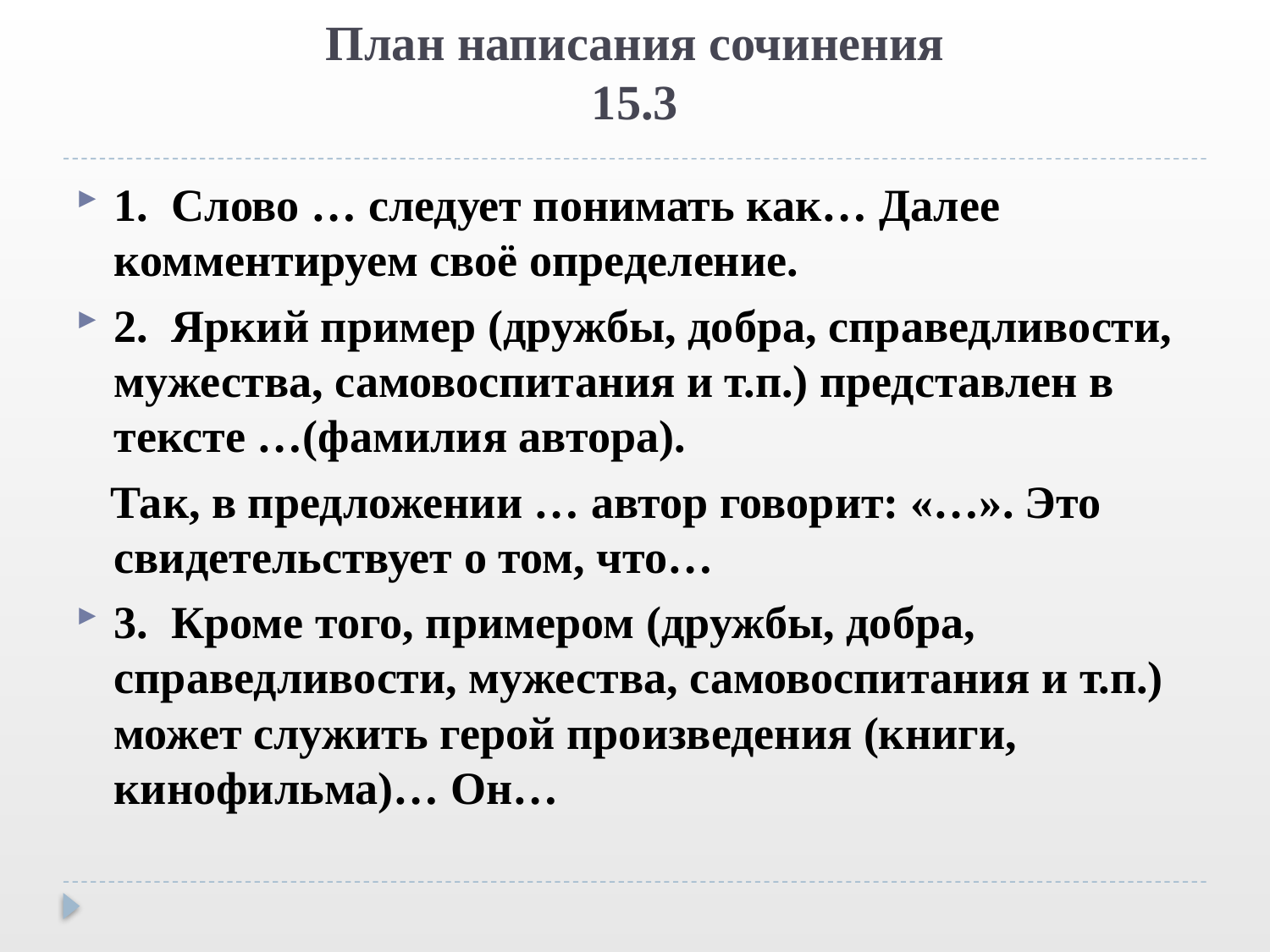

# План написания сочинения 15.3
1.  Слово … следует понимать как… Далее комментируем своё определение.
2.  Яркий пример (дружбы, добра, справедливости, мужества, самовоспитания и т.п.) представлен в тексте …(фамилия автора).
   Так, в предложении … автор говорит: «…». Это свидетельствует о том, что…
3.  Кроме того, примером (дружбы, добра, справедливости, мужества, самовоспитания и т.п.) может служить герой произведения (книги, кинофильма)… Он…